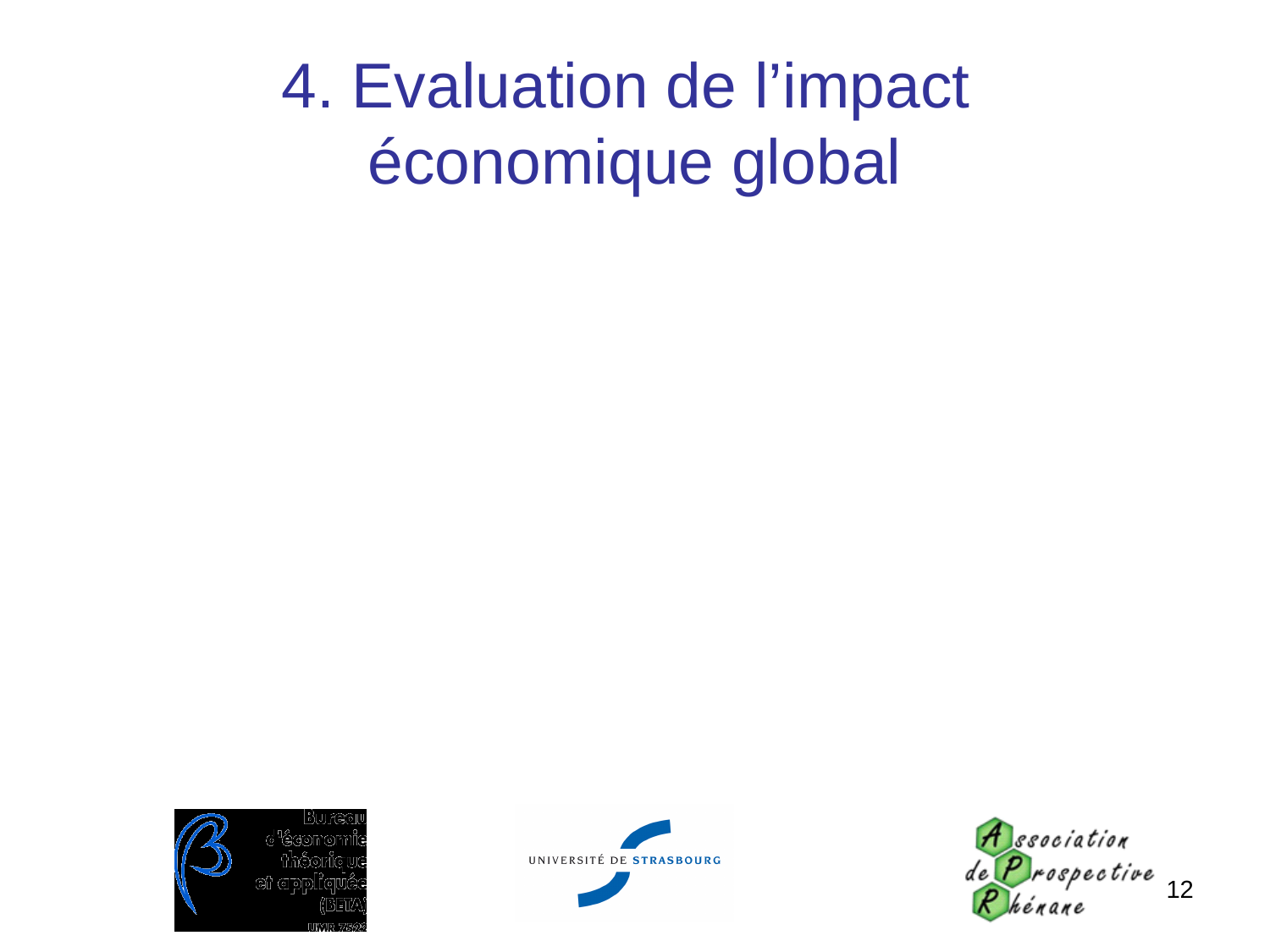

# 4. Evaluation de l’impact économique global
3000 MF (457 M€)
Emplois générés: 26600 au minimum
5628 emplois directs (personnels)
3000 emplois induits par les dépenses des établissements
3000 emplois induits par les dépenses des étudiants
15000 à 20000 emplois induits par l’attraction d’entreprises
Cette évaluation mériterait d’être complétée par des enquêtes sur divers effets d’entraînement:
Colloques, congrès, visites de chercheurs étrangers…
Synergie sur des équipements spécifiques (aéroport, écoles internationales, culture,…)
Image
etc.

12